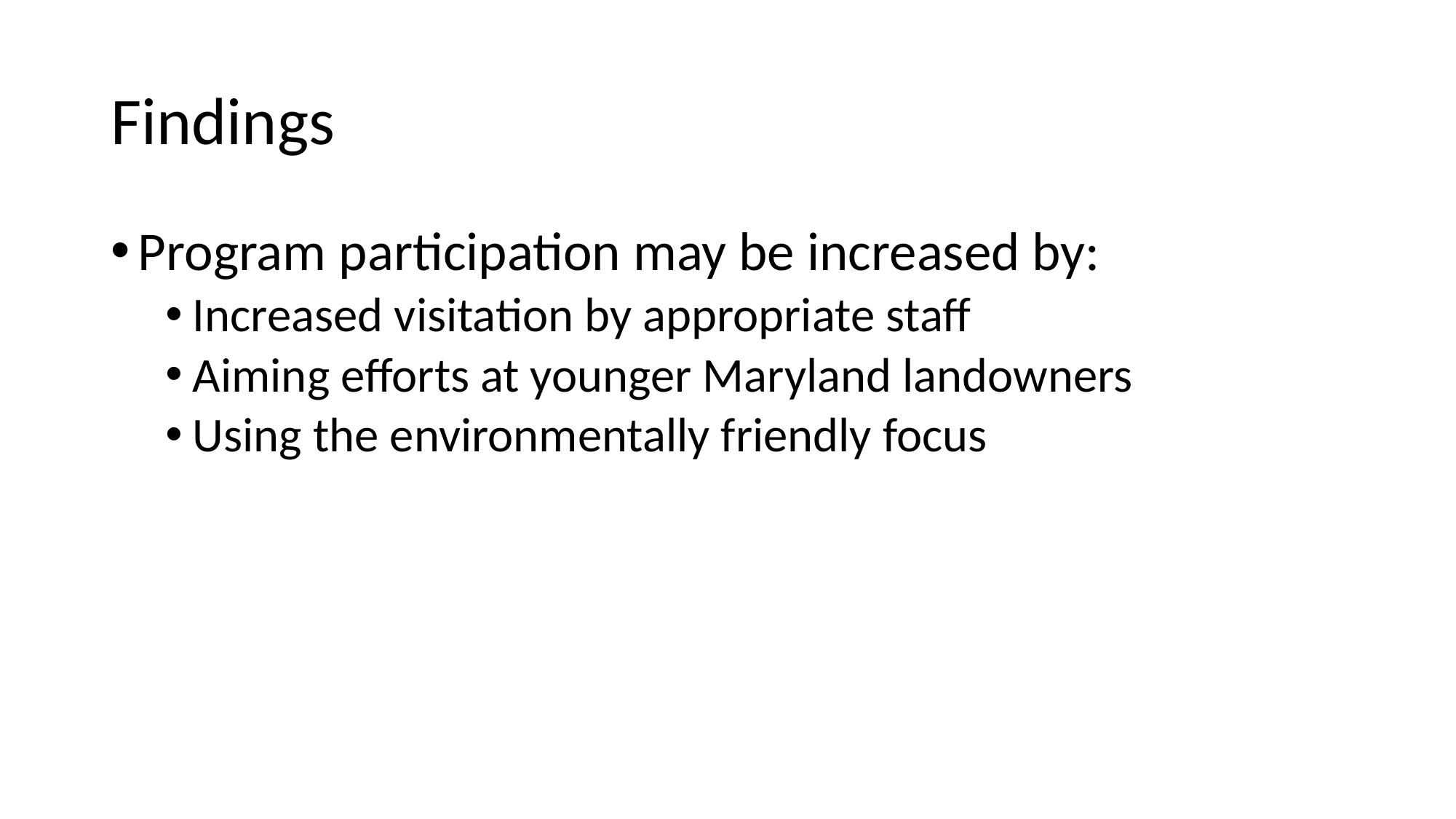

# Findings
Program participation may be increased by:
Increased visitation by appropriate staff
Aiming efforts at younger Maryland landowners
Using the environmentally friendly focus